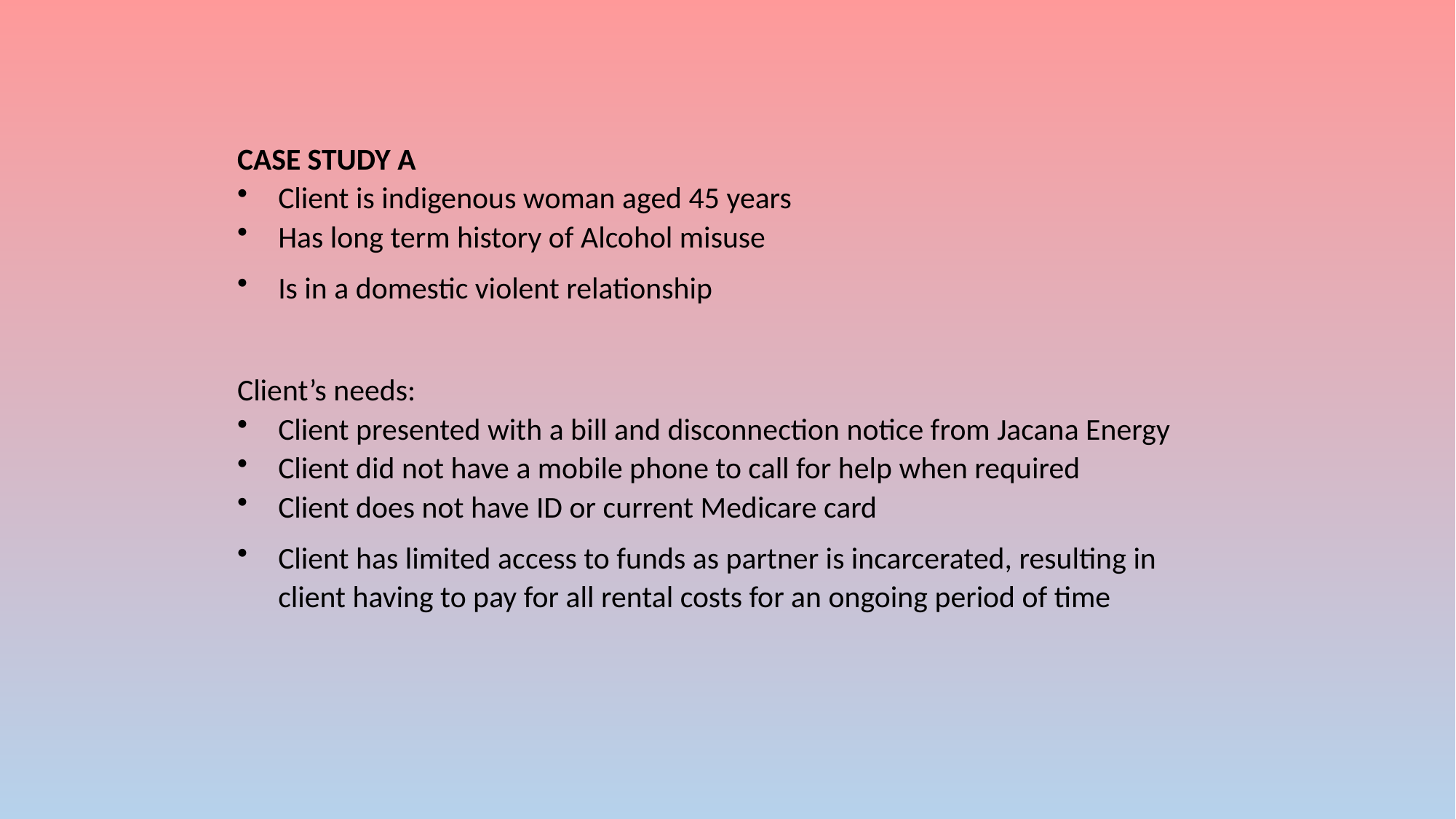

CASE STUDY A
Client is indigenous woman aged 45 years
Has long term history of Alcohol misuse
Is in a domestic violent relationship

Client’s needs:
Client presented with a bill and disconnection notice from Jacana Energy
Client did not have a mobile phone to call for help when required
Client does not have ID or current Medicare card
Client has limited access to funds as partner is incarcerated, resulting in client having to pay for all rental costs for an ongoing period of time